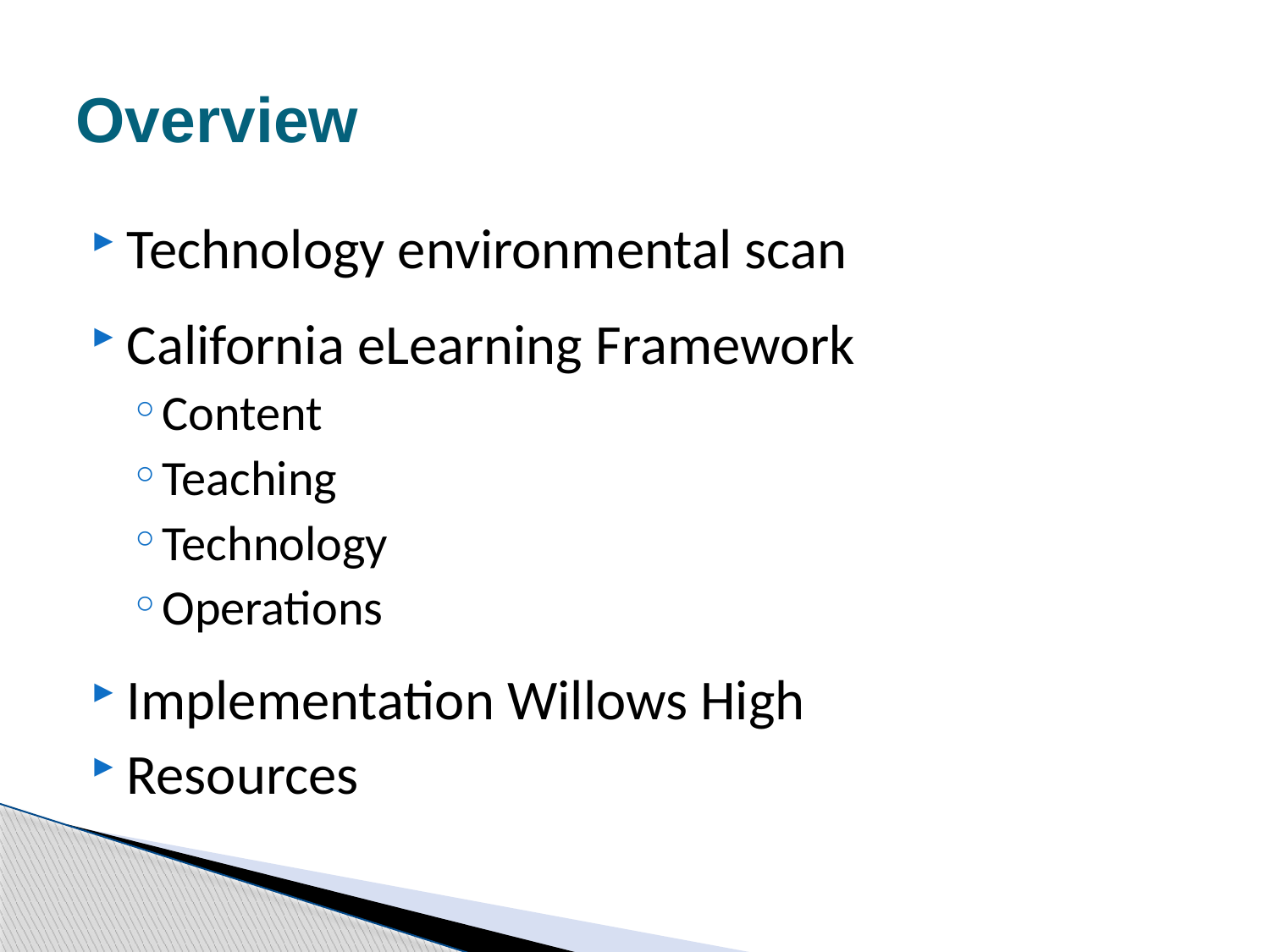

# Overview
Technology environmental scan
California eLearning Framework
Content
Teaching
Technology
Operations
Implementation Willows High
Resources